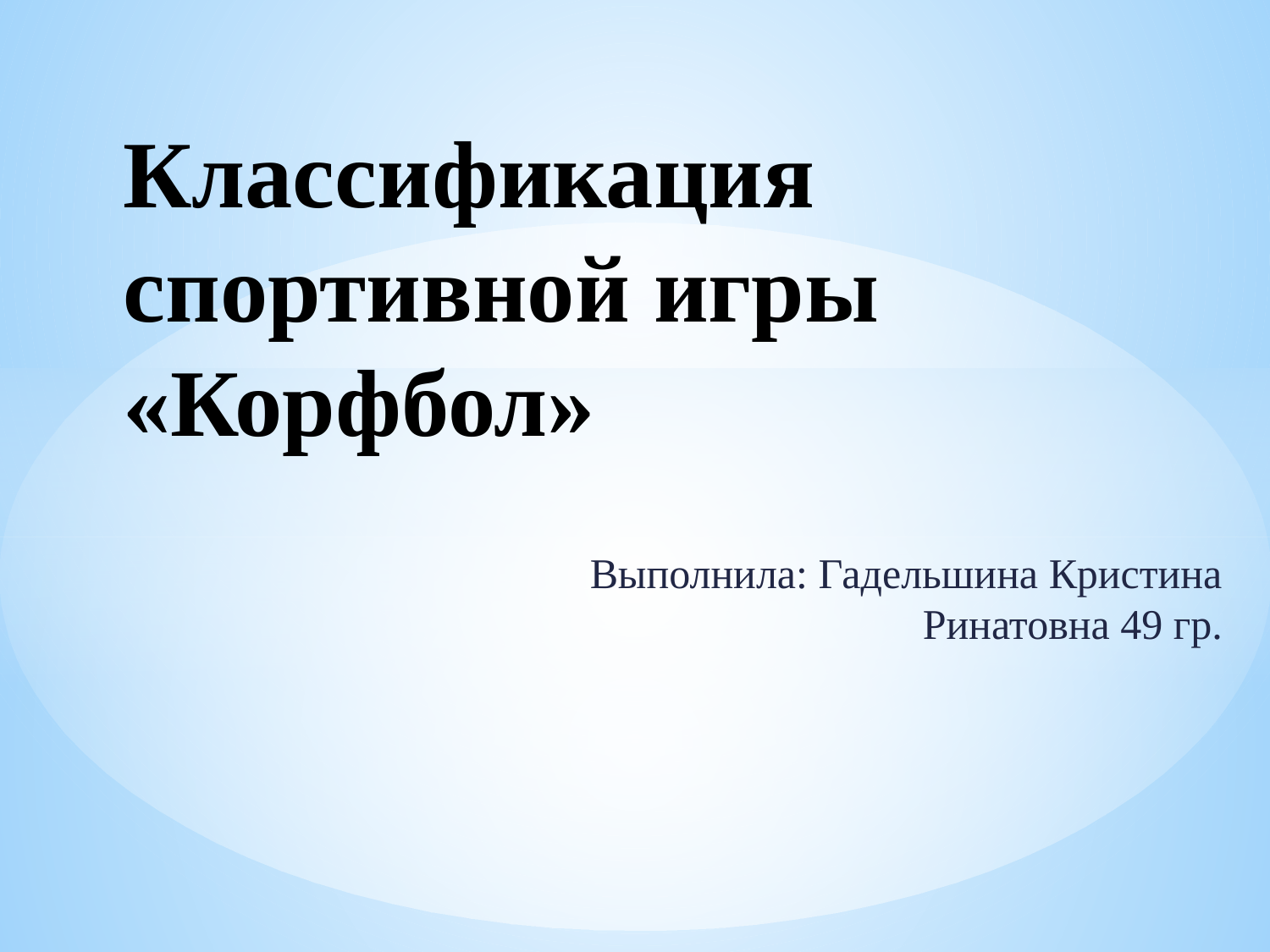

# Классификация спортивной игры «Корфбол»
Выполнила: Гадельшина Кристина Ринатовна 49 гр.